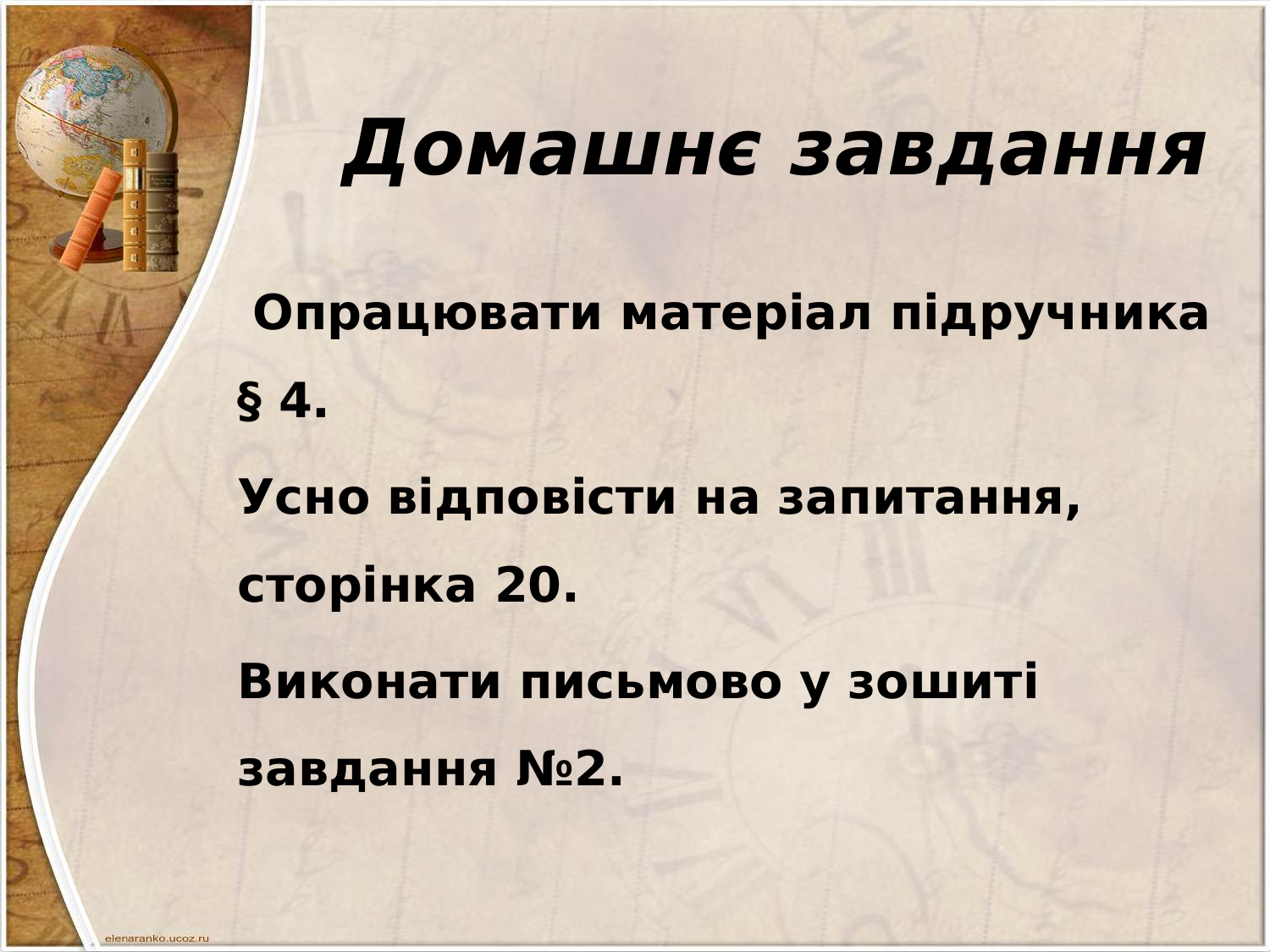

# Домашнє завдання
 Опрацювати матеріал підручника § 4.
Усно відповісти на запитання, сторінка 20.
Виконати письмово у зошиті завдання №2.